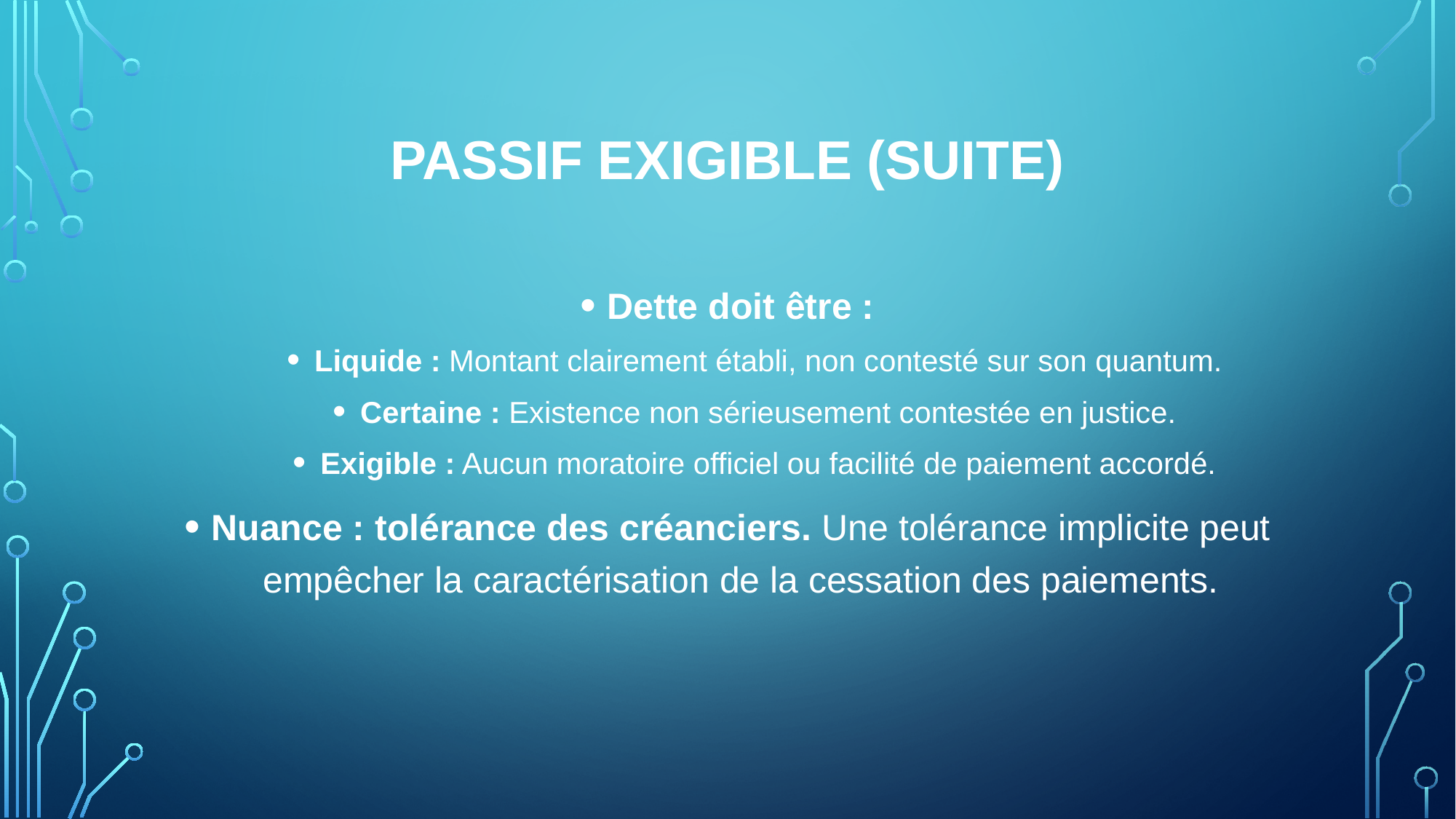

# Passif Exigible (Suite)
Dette doit être :
Liquide : Montant clairement établi, non contesté sur son quantum.
Certaine : Existence non sérieusement contestée en justice.
Exigible : Aucun moratoire officiel ou facilité de paiement accordé.
Nuance : tolérance des créanciers. Une tolérance implicite peut empêcher la caractérisation de la cessation des paiements.